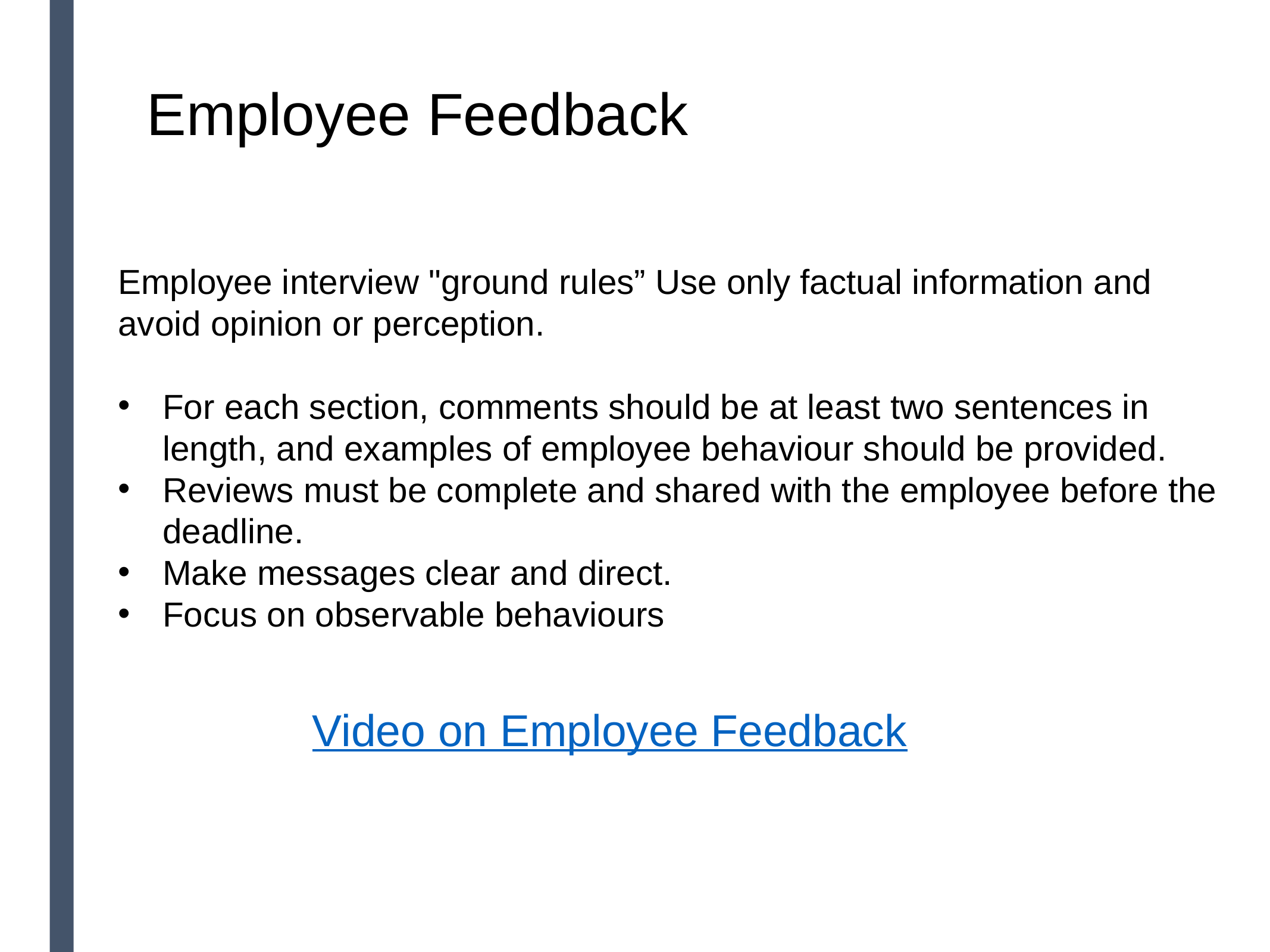

# Employee Feedback

Employee interview "ground rules” Use only factual information and avoid opinion or perception.

For each section, comments should be at least two sentences in length, and examples of employee behaviour should be provided.
Reviews must be complete and shared with the employee before the deadline.
Make messages clear and direct.
Focus on observable behaviours

Video on Employee Feedback